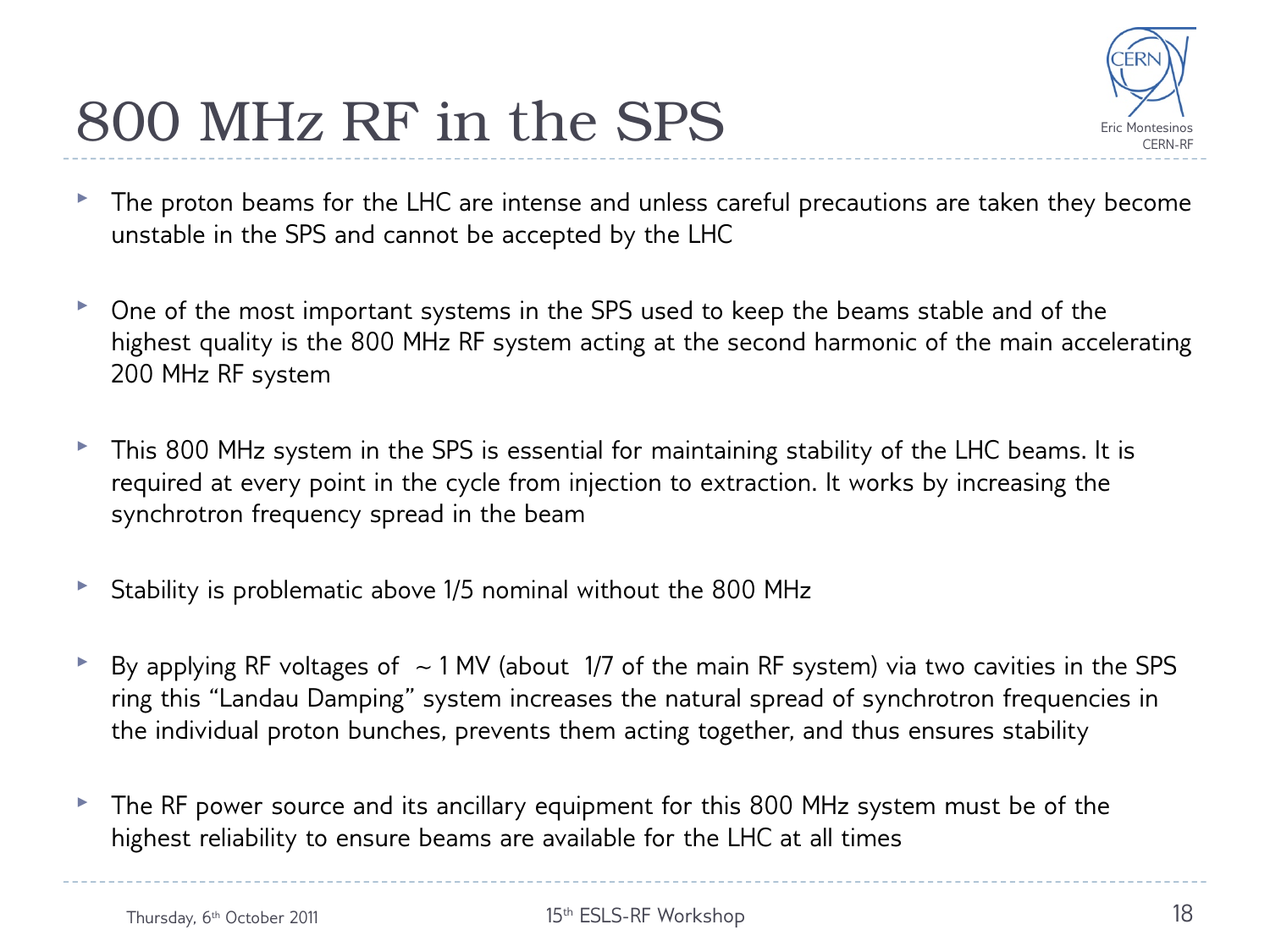

# 800 MHz RF in the SPS
The proton beams for the LHC are intense and unless careful precautions are taken they become unstable in the SPS and cannot be accepted by the LHC

One of the most important systems in the SPS used to keep the beams stable and of the highest quality is the 800 MHz RF system acting at the second harmonic of the main accelerating 200 MHz RF system

This 800 MHz system in the SPS is essential for maintaining stability of the LHC beams. It is required at every point in the cycle from injection to extraction. It works by increasing the synchrotron frequency spread in the beam

Stability is problematic above 1/5 nominal without the 800 MHz

By applying RF voltages of  ~ 1 MV (about  1/7 of the main RF system) via two cavities in the SPS ring this “Landau Damping” system increases the natural spread of synchrotron frequencies in the individual proton bunches, prevents them acting together, and thus ensures stability

The RF power source and its ancillary equipment for this 800 MHz system must be of the highest reliability to ensure beams are available for the LHC at all times
Thursday, 6th October 2011
15th ESLS-RF Workshop
18